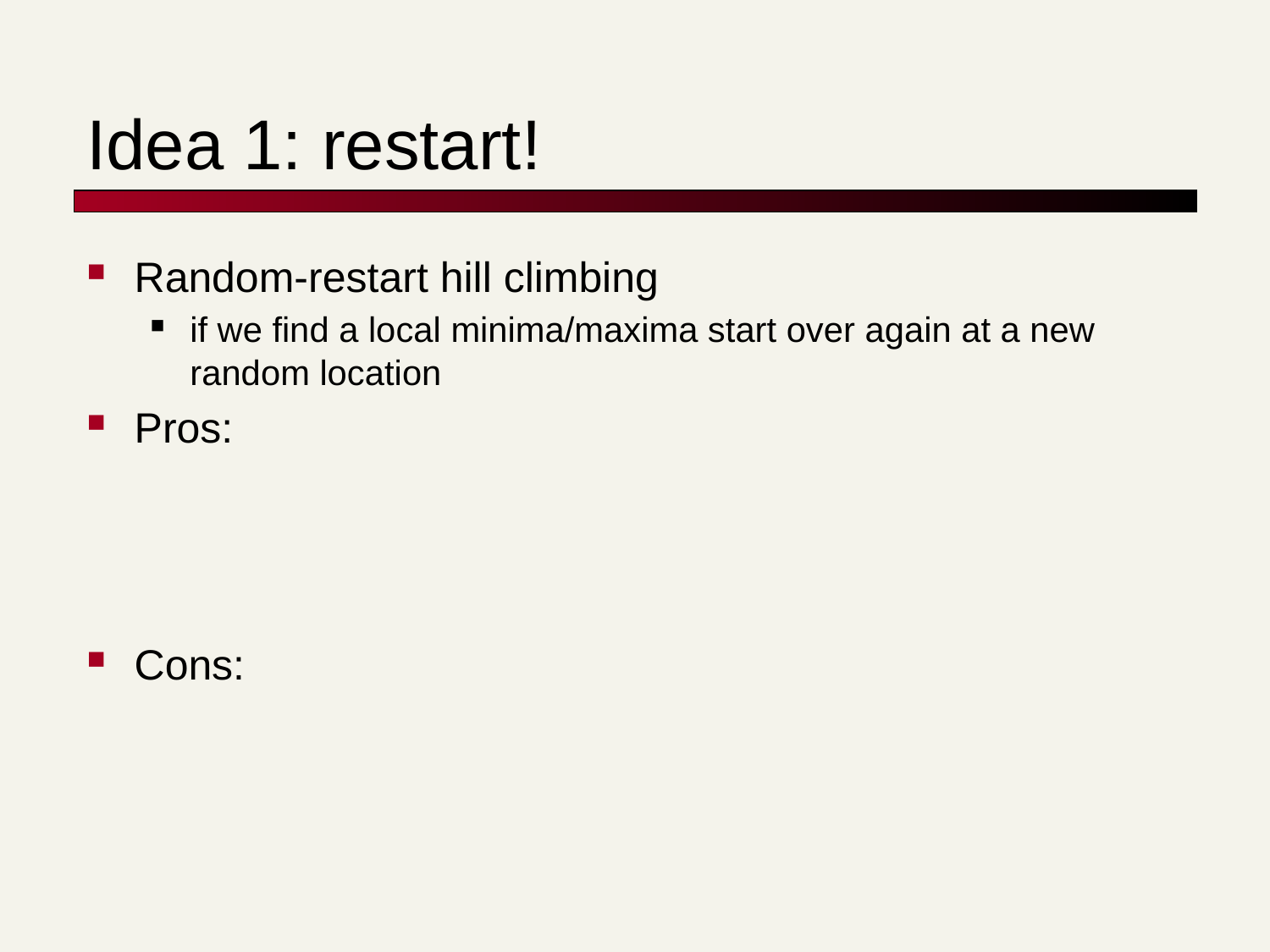

# Idea 1: restart!
Random-restart hill climbing
if we find a local minima/maxima start over again at a new random location
Pros:

Cons: